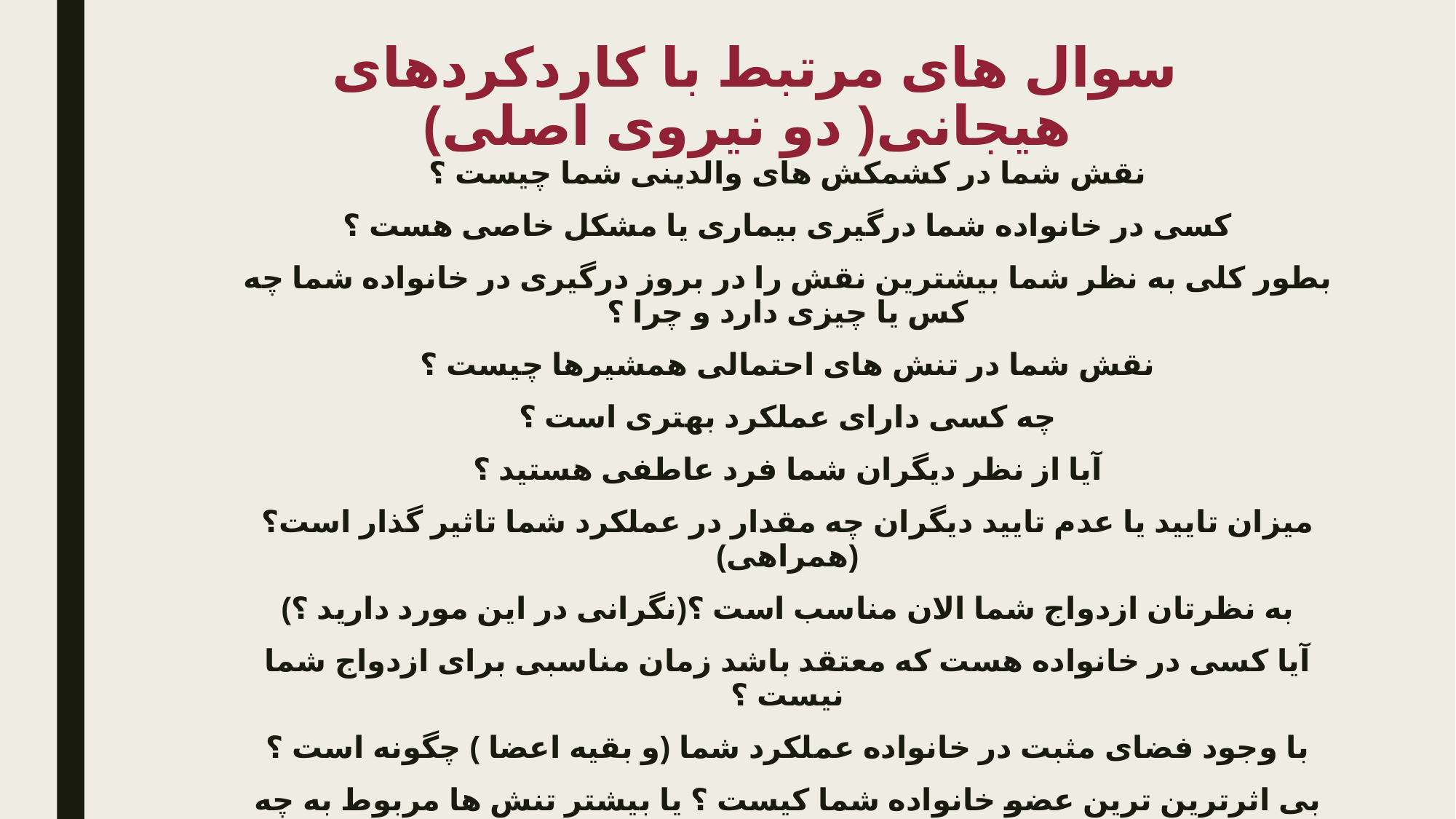

# سوال های مرتبط با کاردکردهای هیجانی( دو نیروی اصلی)
نقش شما در کشمکش های والدینی شما چیست ؟
کسی در خانواده شما درگیری بیماری یا مشکل خاصی هست ؟
بطور کلی به نظر شما بیشترین نقش را در بروز درگیری در خانواده شما چه کس یا چیزی دارد و چرا ؟
نقش شما در تنش های احتمالی همشیرها چیست ؟
چه کسی دارای عملکرد بهتری است ؟
آیا از نظر دیگران شما فرد عاطفی هستید ؟
میزان تایید یا عدم تایید دیگران چه مقدار در عملکرد شما تاثیر گذار است؟ (همراهی)
به نظرتان ازدواج شما الان مناسب است ؟(نگرانی در این مورد دارید ؟)
آیا کسی در خانواده هست که معتقد باشد زمان مناسبی برای ازدواج شما نیست ؟
با وجود فضای مثبت در خانواده عملکرد شما (و بقیه اعضا ) چگونه است ؟
بی اثرترین ترین عضو خانواده شما کیست ؟ یا بیشتر تنش ها مربوط به چه کسی است ؟
تمامی سوال های فوق می تواند در مورد رابطه با کاندیدای ازدواج پرسیده شود
...